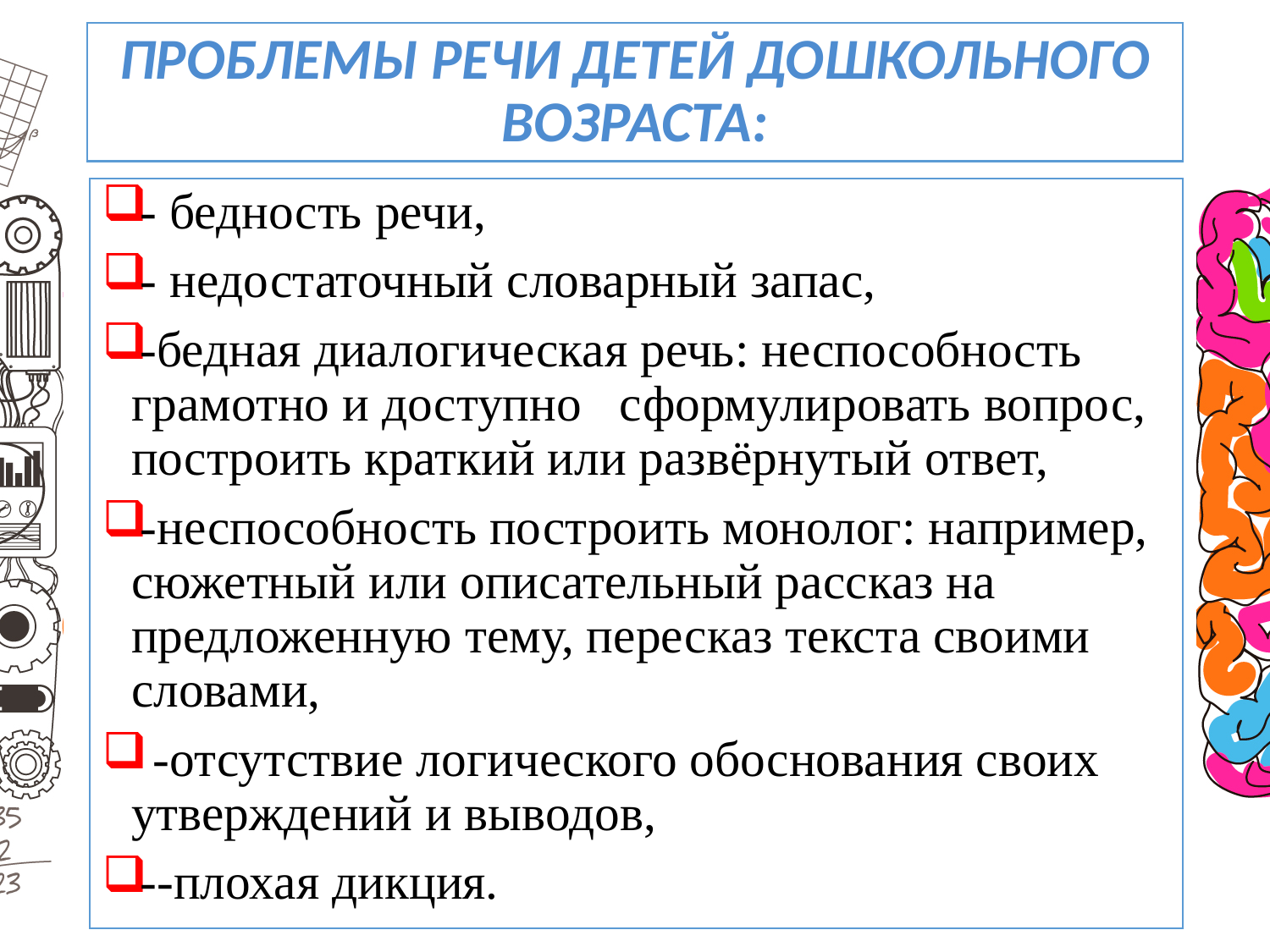

# Проблемы речи детей дошкольного возраста:
- бедность речи,
- недостаточный словарный запас,
-бедная диалогическая речь: неспособность грамотно и доступно   сформулировать вопрос, построить краткий или развёрнутый ответ,
-неспособность построить монолог: например, сюжетный или описательный рассказ на предложенную тему, пересказ текста своими словами,
 -отсутствие логического обоснования своих утверждений и выводов,
--плохая дикция.